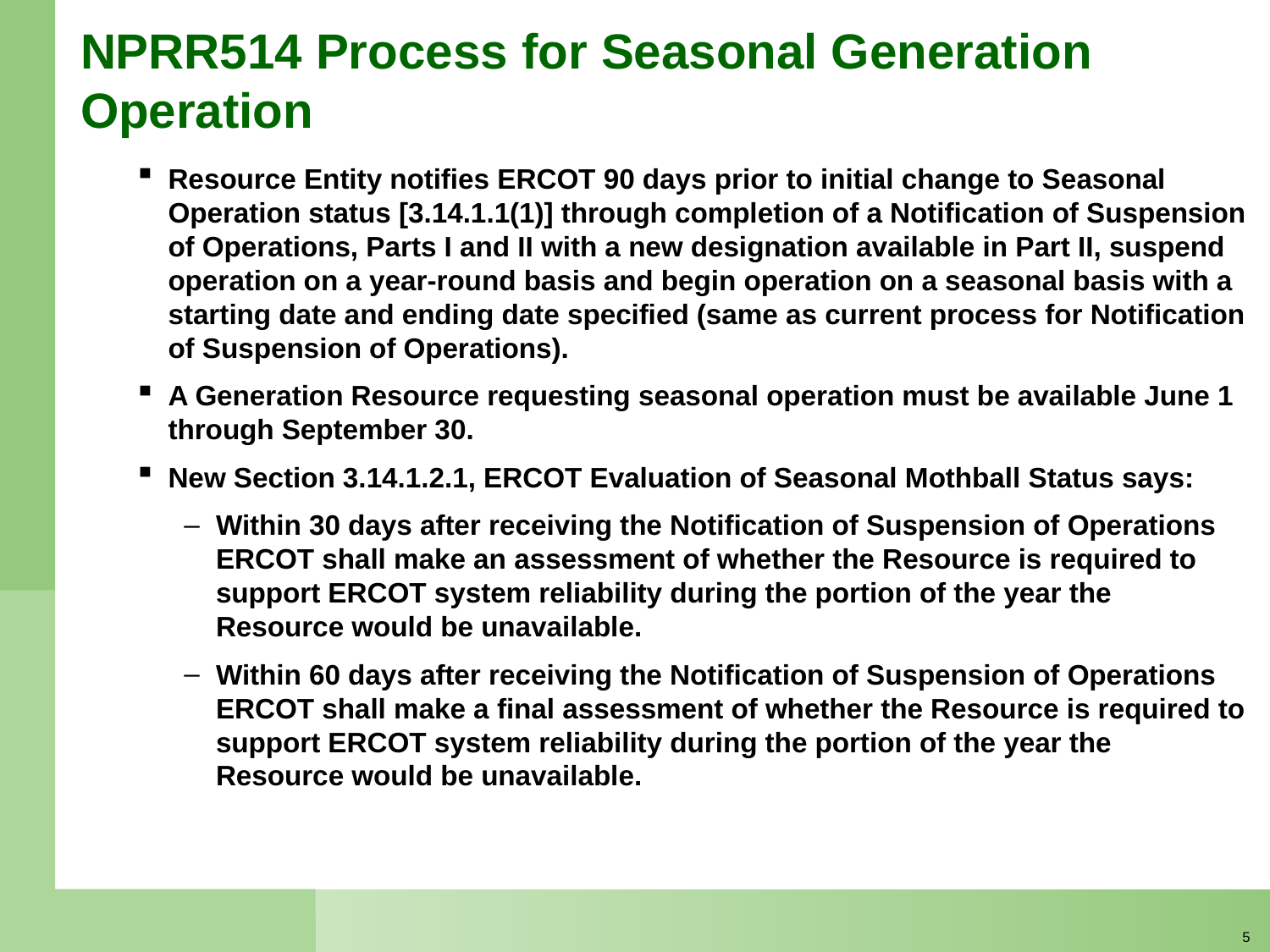

# NPRR514 Process for Seasonal Generation Operation
Resource Entity notifies ERCOT 90 days prior to initial change to Seasonal Operation status [3.14.1.1(1)] through completion of a Notification of Suspension of Operations, Parts I and II with a new designation available in Part II, suspend operation on a year-round basis and begin operation on a seasonal basis with a starting date and ending date specified (same as current process for Notification of Suspension of Operations).
A Generation Resource requesting seasonal operation must be available June 1 through September 30.
New Section 3.14.1.2.1, ERCOT Evaluation of Seasonal Mothball Status says:
Within 30 days after receiving the Notification of Suspension of Operations ERCOT shall make an assessment of whether the Resource is required to support ERCOT system reliability during the portion of the year the Resource would be unavailable.
Within 60 days after receiving the Notification of Suspension of Operations ERCOT shall make a final assessment of whether the Resource is required to support ERCOT system reliability during the portion of the year the Resource would be unavailable.

5